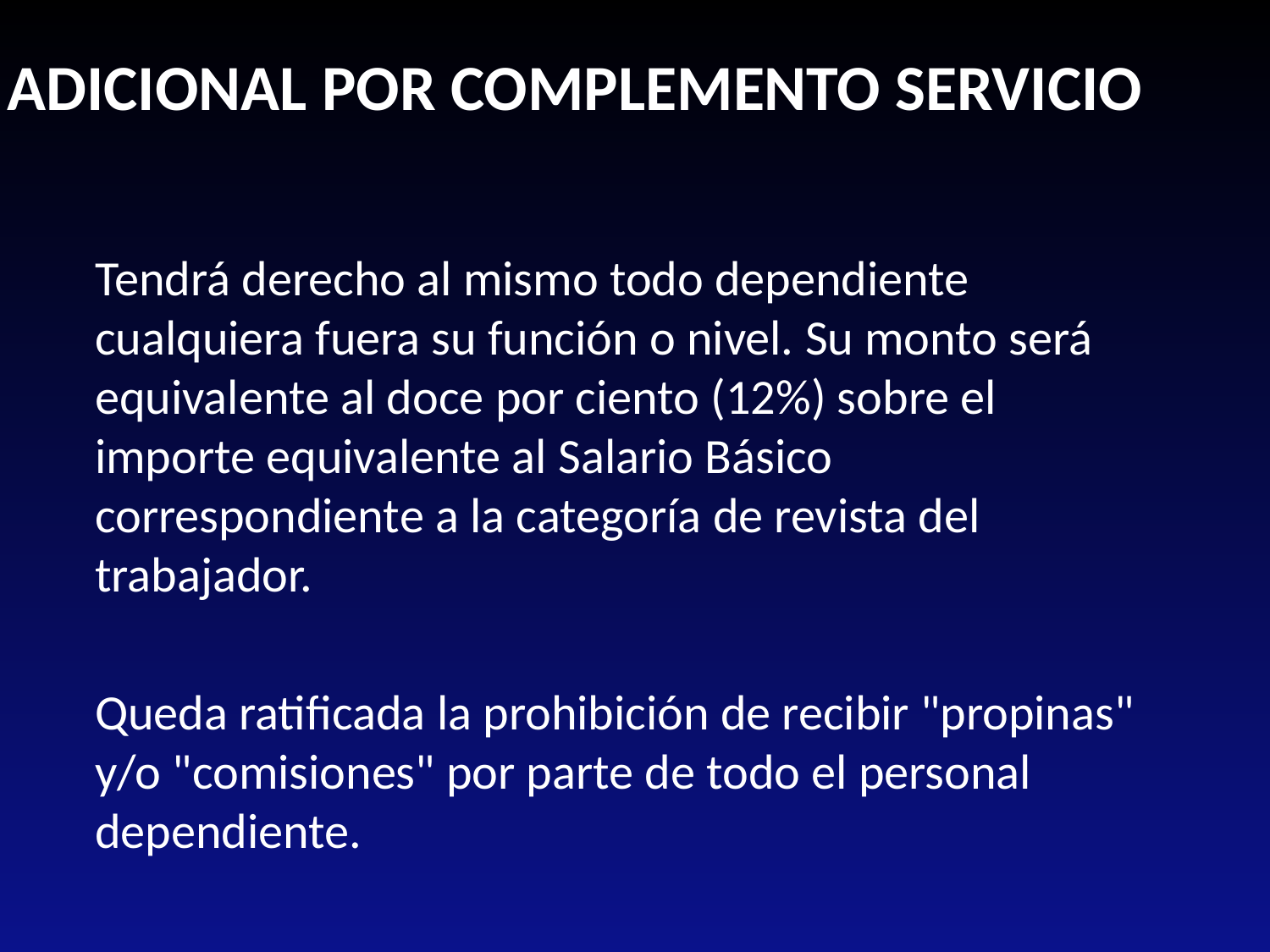

ADICIONAL POR COMPLEMENTO SERVICIO
Tendrá derecho al mismo todo dependiente cualquiera fuera su función o nivel. Su monto será equivalente al doce por ciento (12%) sobre el importe equivalente al Salario Básico correspondiente a la categoría de revista del trabajador.

Queda ratificada la prohibición de recibir "propinas" y/o "comisiones" por parte de todo el personal dependiente.